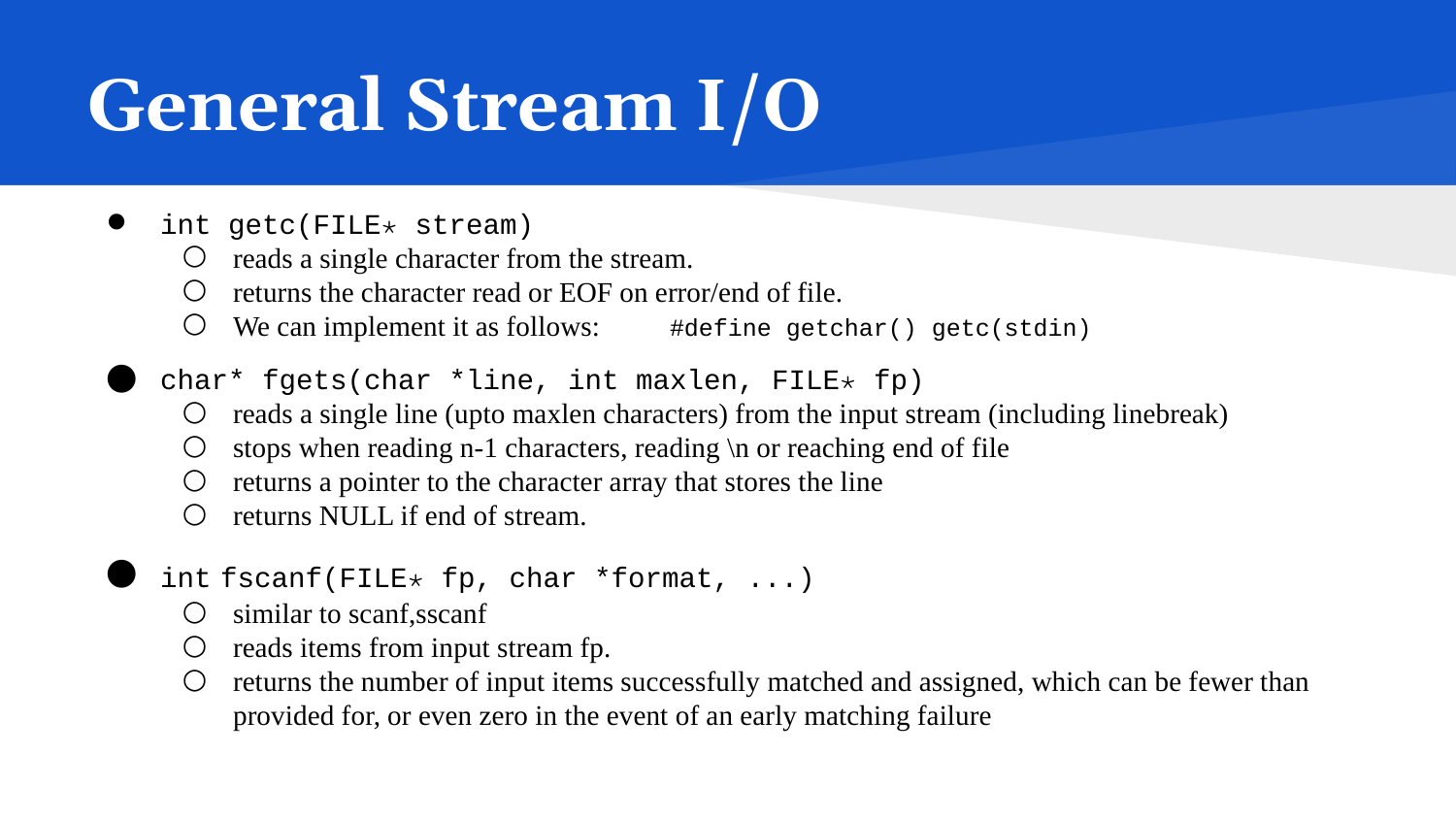

# General Stream I/O
int getc(FILE∗ stream)
reads a single character from the stream.
returns the character read or EOF on error/end of file.
We can implement it as follows:	#define getchar() getc(stdin)
char* fgets(char *line, int maxlen, FILE∗ fp)
reads a single line (upto maxlen characters) from the input stream (including linebreak)
stops when reading n-1 characters, reading \n or reaching end of file
returns a pointer to the character array that stores the line
returns NULL if end of stream.
int fscanf(FILE∗ fp, char *format, ...)
similar to scanf,sscanf
reads items from input stream fp.
returns the number of input items successfully matched and assigned, which can be fewer than provided for, or even zero in the event of an early matching failure